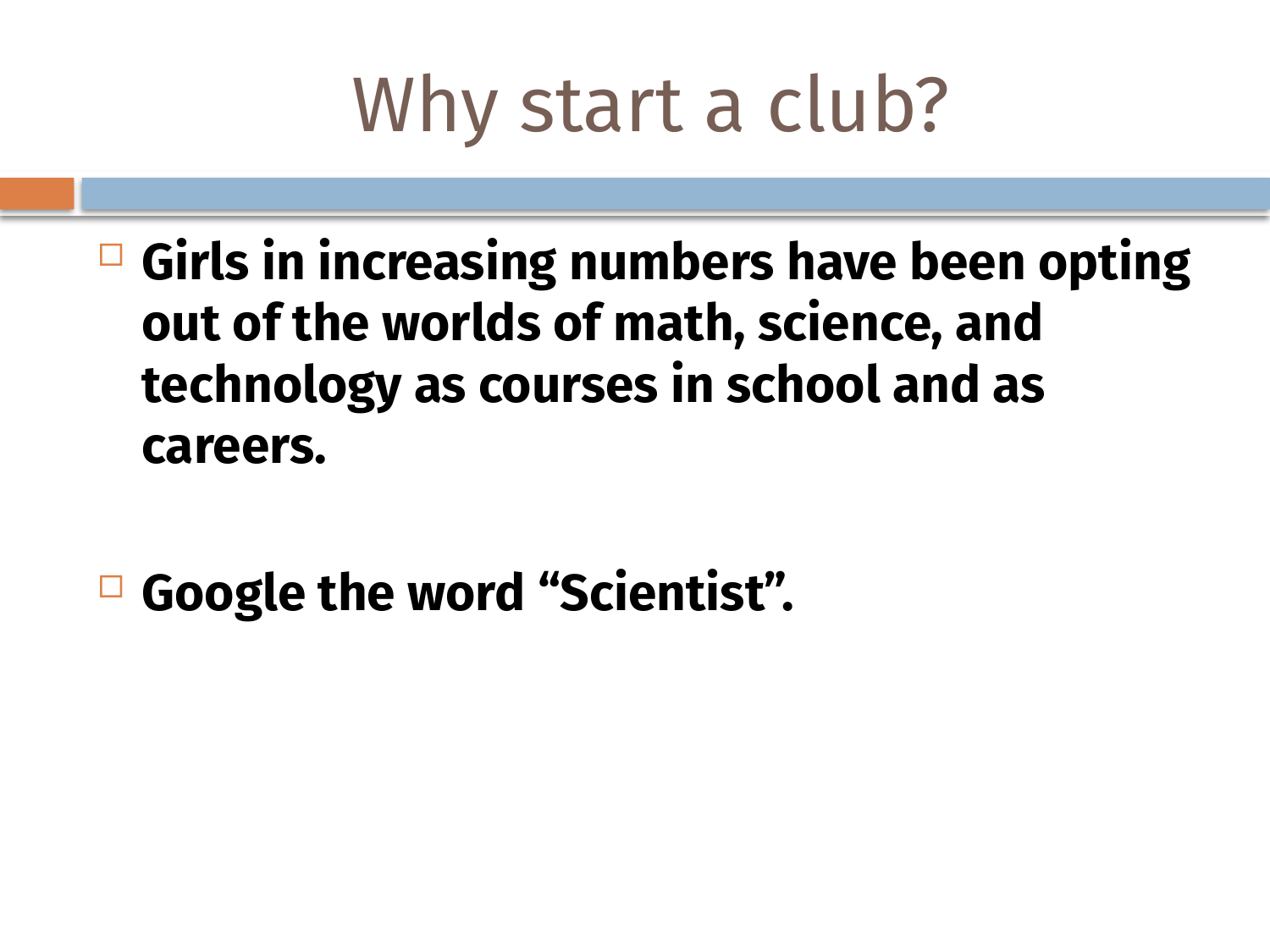

# Why start a club?
Girls in increasing numbers have been opting out of the worlds of math, science, and technology as courses in school and as careers.

Google the word “Scientist”.